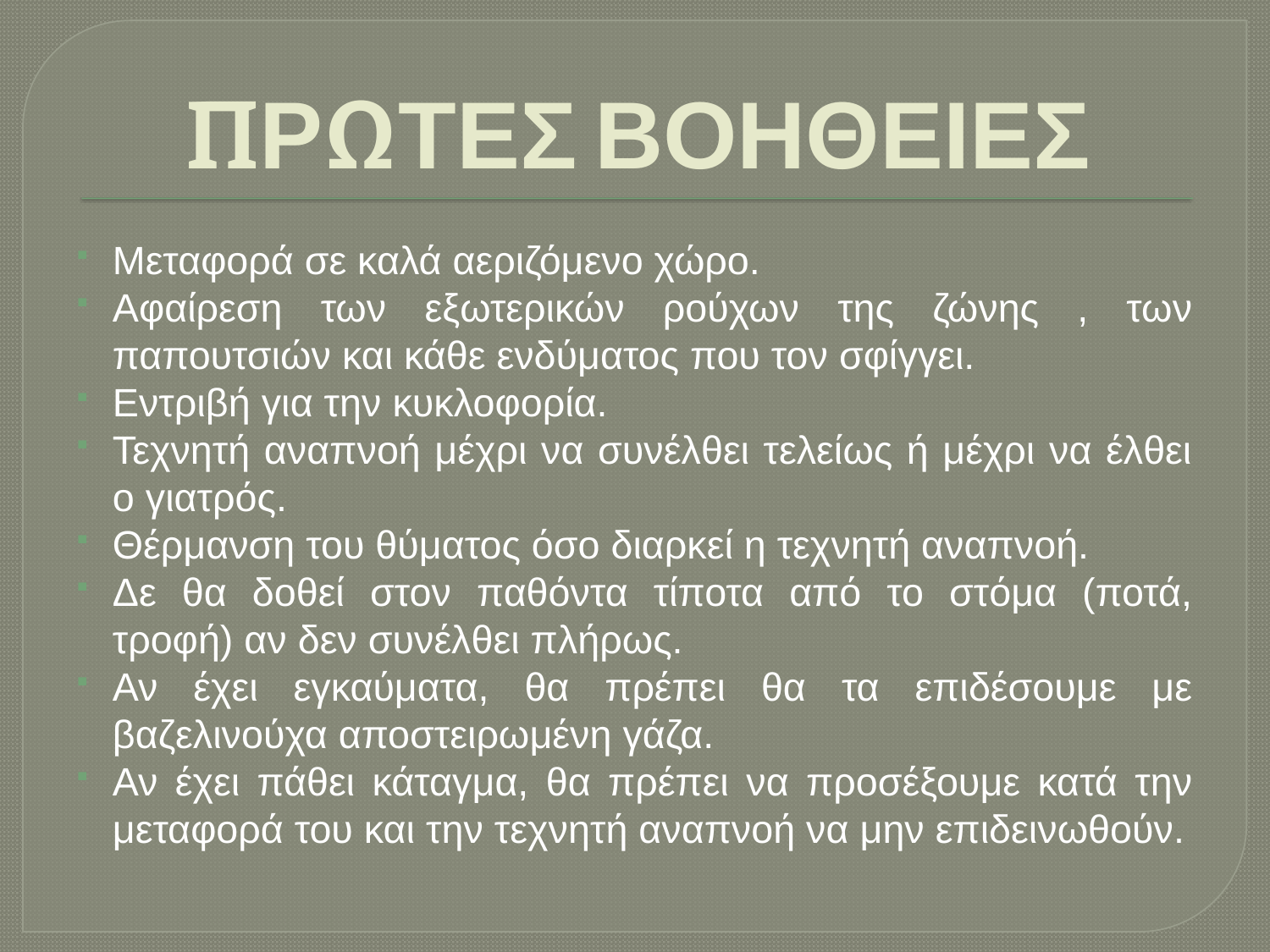

# ΠΡΩΤΕΣ ΒΟΗΘΕΙΕΣ
Μεταφορά σε καλά αεριζόμενο χώρο.
Αφαίρεση των εξωτερικών ρούχων της ζώνης , των παπουτσιών και κάθε ενδύματος που τον σφίγγει.
Εντριβή για την κυκλοφορία.
Τεχνητή αναπνοή μέχρι να συνέλθει τελείως ή μέχρι να έλθει ο γιατρός.
Θέρμανση του θύματος όσο διαρκεί η τεχνητή αναπνοή.
Δε θα δοθεί στον παθόντα τίποτα από το στόμα (ποτά, τροφή) αν δεν συνέλθει πλήρως.
Αν έχει εγκαύματα, θα πρέπει θα τα επιδέσουμε με βαζελινούχα αποστειρωμένη γάζα.
Αν έχει πάθει κάταγμα, θα πρέπει να προσέξουμε κατά την μεταφορά του και την τεχνητή αναπνοή να μην επιδεινωθούν.